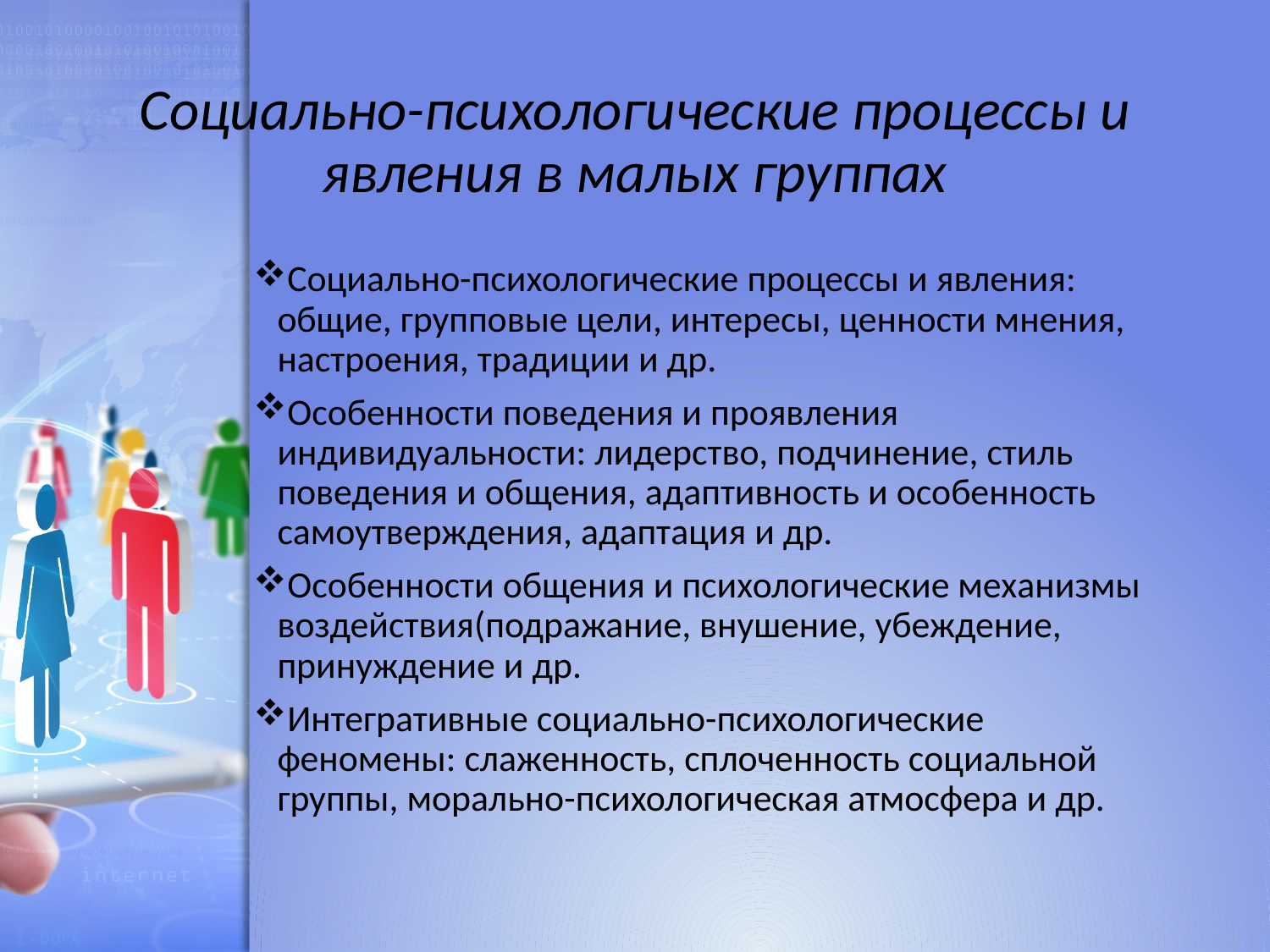

# Социально-психологические процессы и явления в малых группах
Социально-психологические процессы и явления: общие, групповые цели, интересы, ценности мнения, настроения, традиции и др.
Особенности поведения и проявления индивидуальности: лидерство, подчинение, стиль поведения и общения, адаптивность и особенность самоутверждения, адаптация и др.
Особенности общения и психологические механизмы воздействия(подражание, внушение, убеждение, принуждение и др.
Интегративные социально-психологические феномены: слаженность, сплоченность социальной группы, морально-психологическая атмосфера и др.